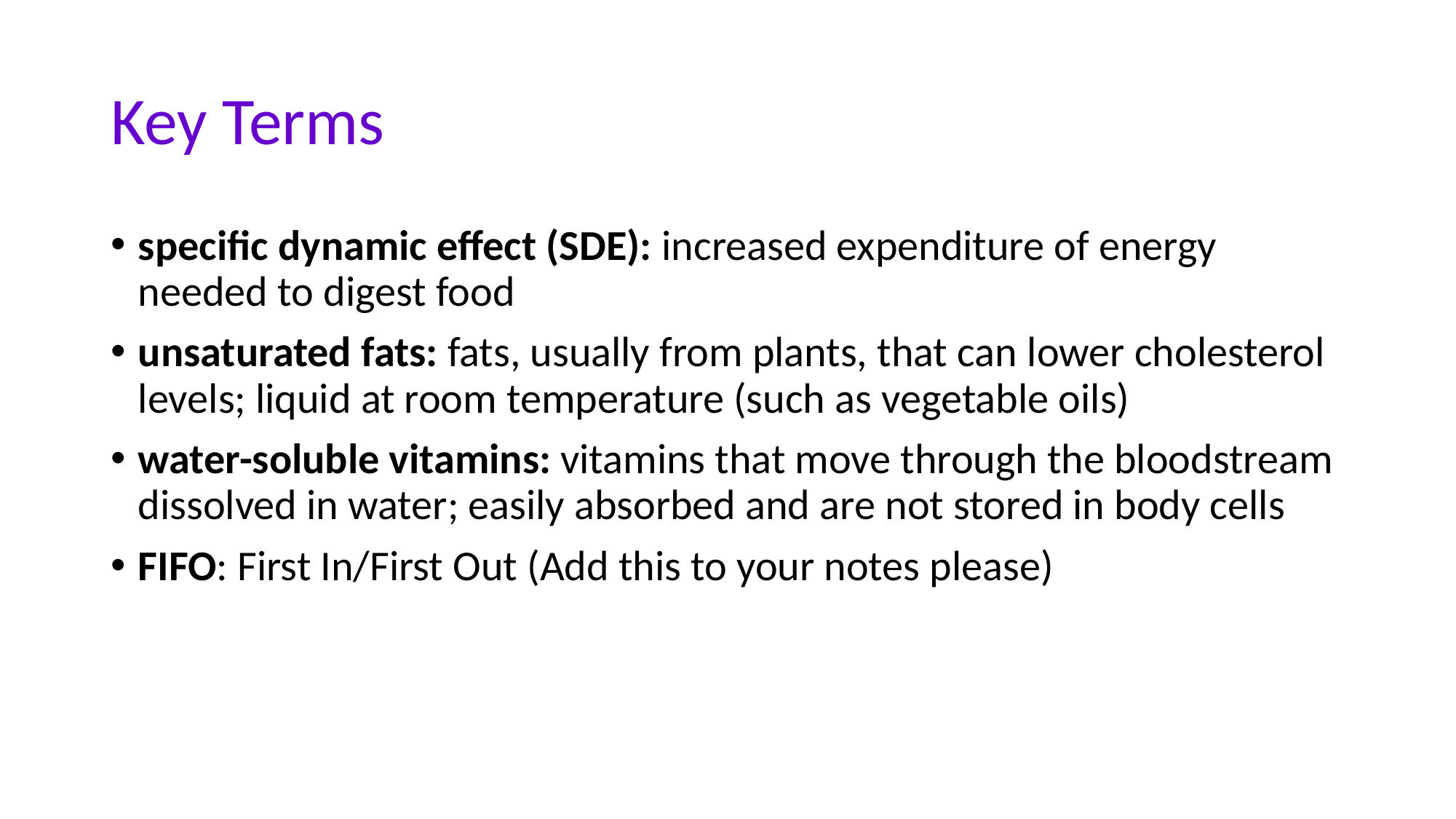

# Key Terms
specific dynamic effect (SDE): increased expenditure of energy needed to digest food
unsaturated fats: fats, usually from plants, that can lower cholesterol levels; liquid at room temperature (such as vegetable oils)
water-soluble vitamins: vitamins that move through the bloodstream dissolved in water; easily absorbed and are not stored in body cells
FIFO: First In/First Out (Add this to your notes please)